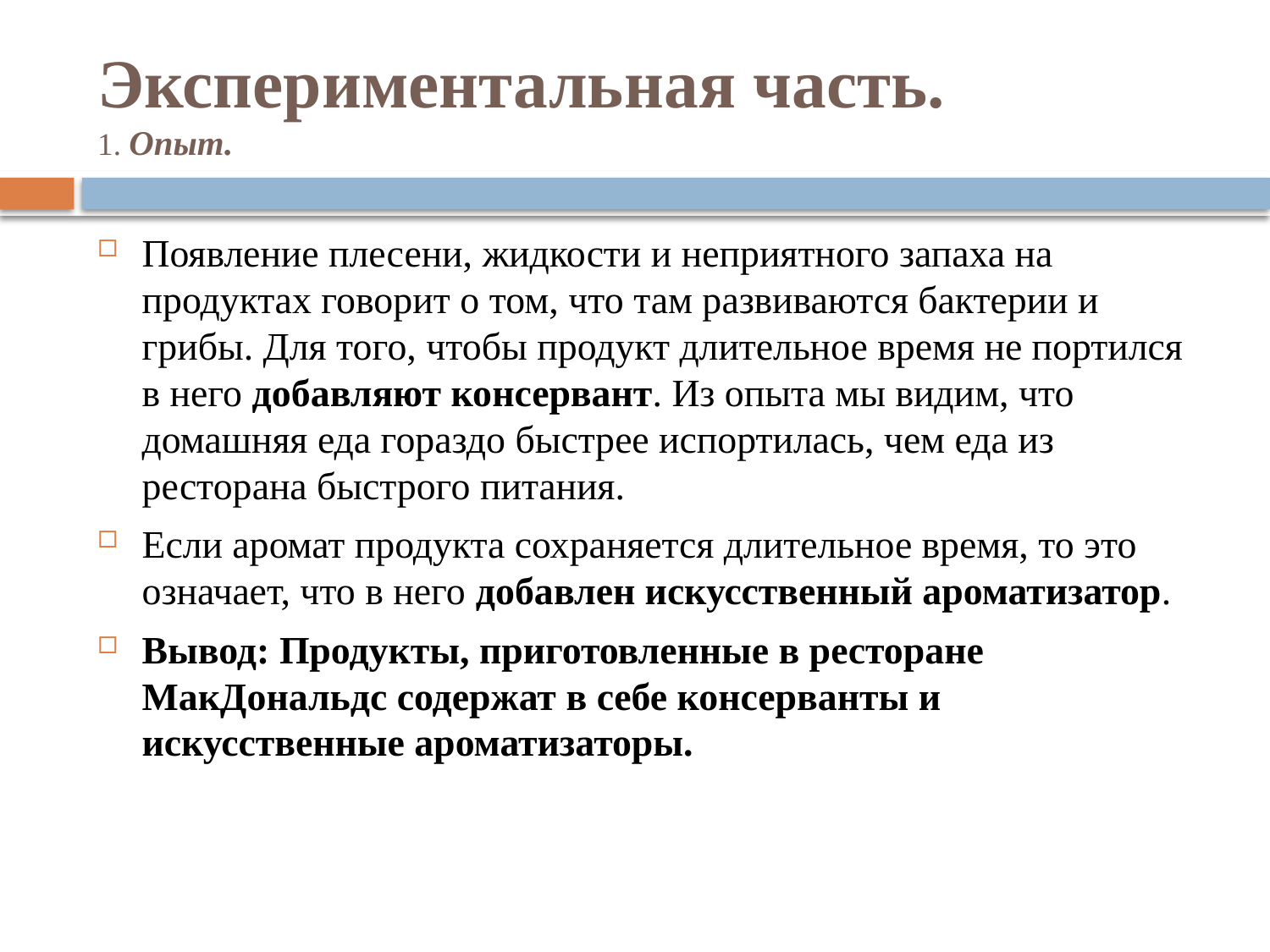

# Экспериментальная часть. 1. Опыт.
Появление плесени, жидкости и неприятного запаха на продуктах говорит о том, что там развиваются бактерии и грибы. Для того, чтобы продукт длительное время не портился в него добавляют консервант. Из опыта мы видим, что домашняя еда гораздо быстрее испортилась, чем еда из ресторана быстрого питания.
Если аромат продукта сохраняется длительное время, то это означает, что в него добавлен искусственный ароматизатор.
Вывод: Продукты, приготовленные в ресторане МакДональдс содержат в себе консерванты и искусственные ароматизаторы.